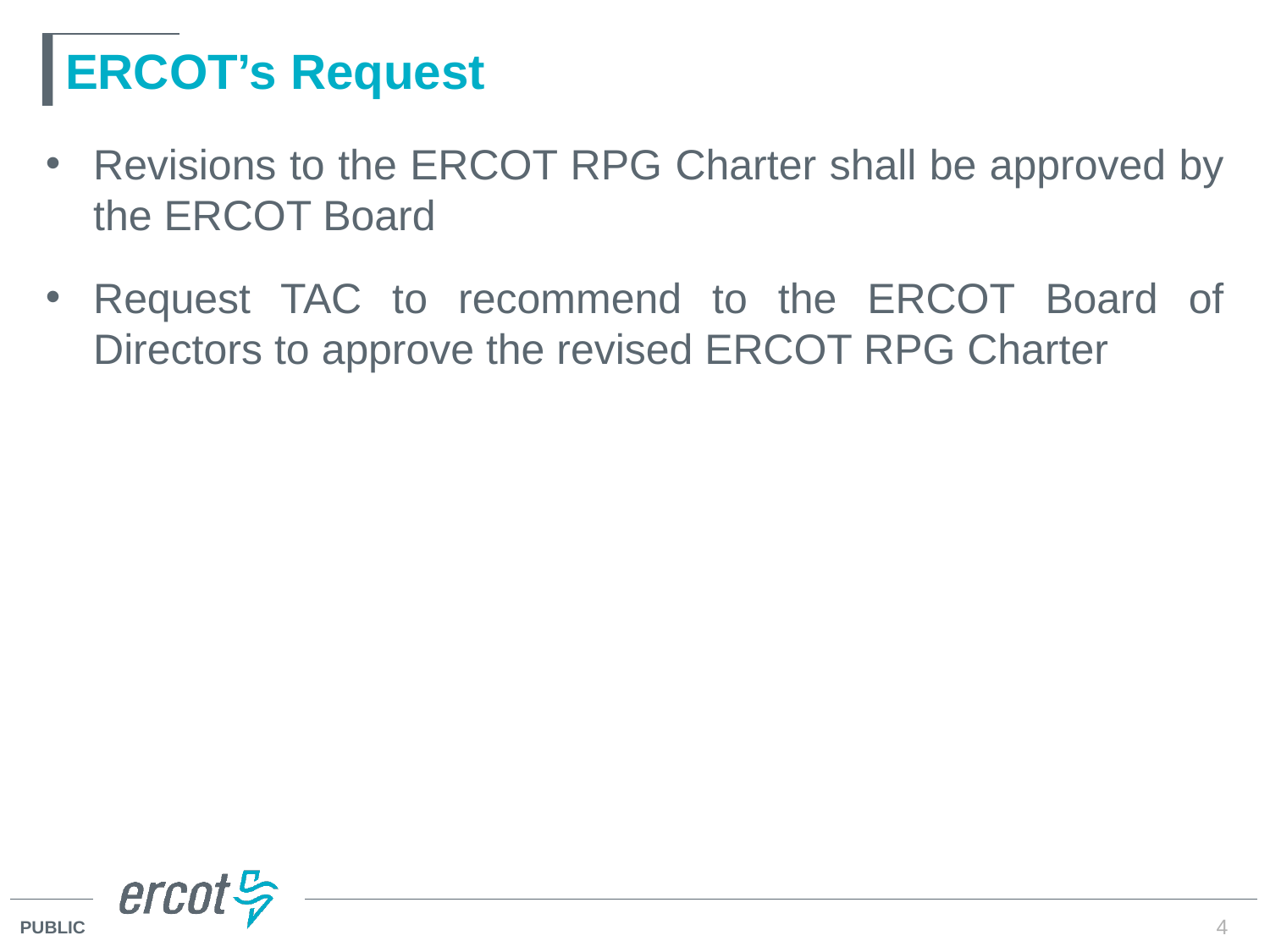

# ERCOT’s Request
Revisions to the ERCOT RPG Charter shall be approved by the ERCOT Board
Request TAC to recommend to the ERCOT Board of Directors to approve the revised ERCOT RPG Charter
4